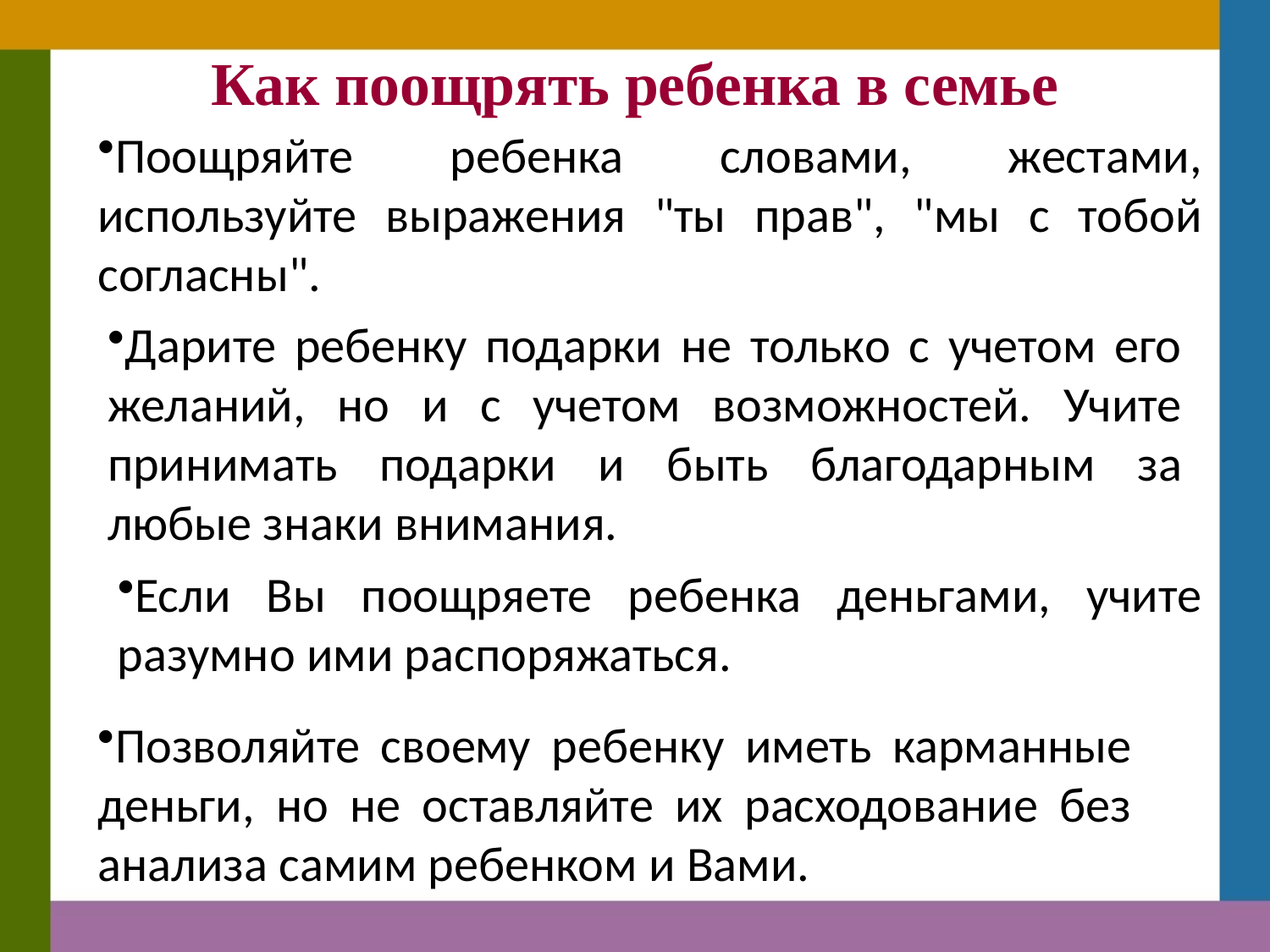

# Как поощрять ребенка в семье
Поощряйте ребенка словами, жестами, используйте выражения "ты прав", "мы с тобой согласны".
Дарите ребенку подарки не только с учетом его желаний, но и с учетом возможностей. Учите принимать подарки и быть благодарным за любые знаки внимания.
Если Вы поощряете ребенка деньгами, учите разумно ими распоряжаться.
Позволяйте своему ребенку иметь карманные деньги, но не оставляйте их расходование без анализа самим ребенком и Вами.